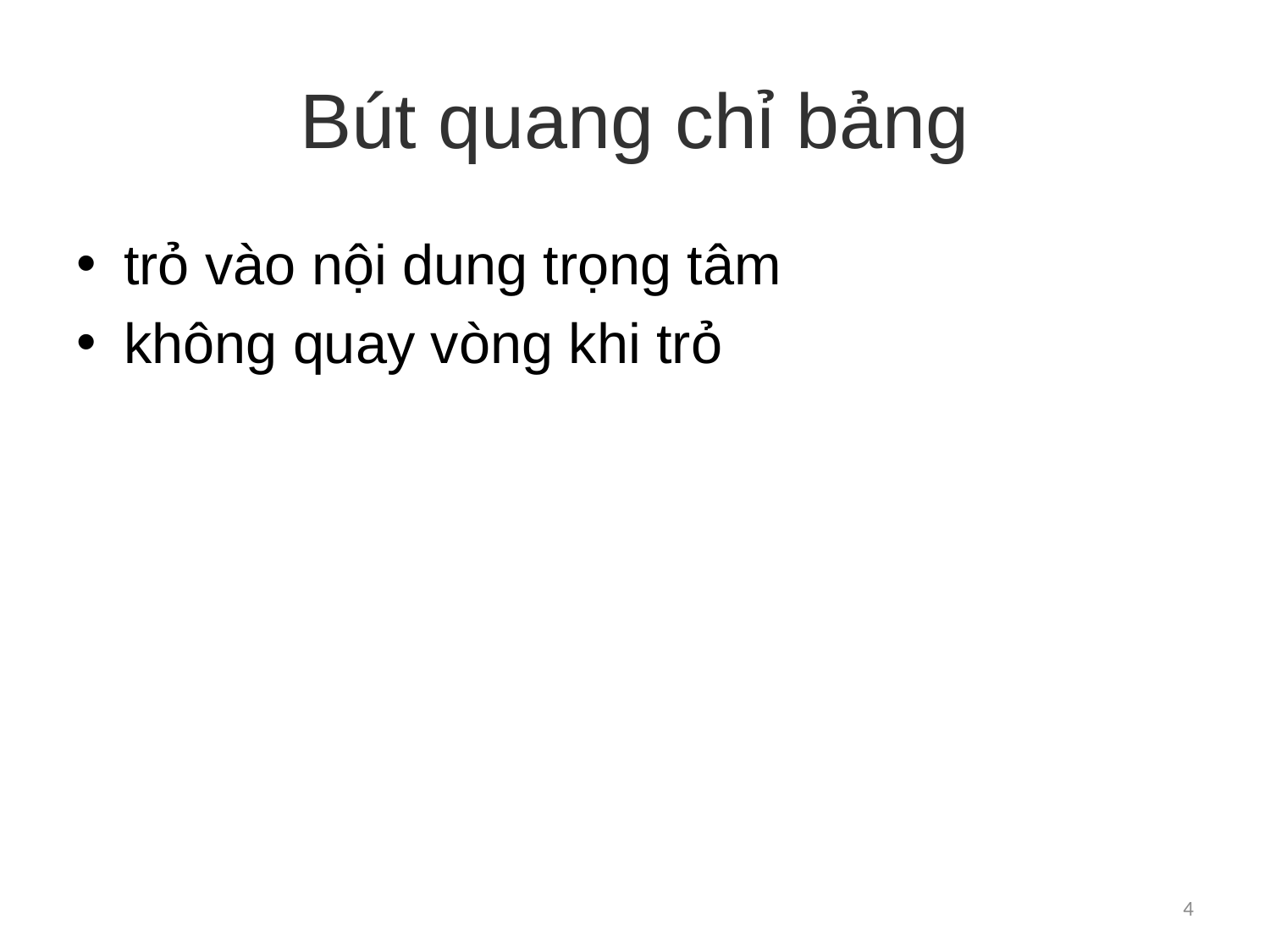

# Bút quang chỉ bảng
trỏ vào nội dung trọng tâm
không quay vòng khi trỏ

4